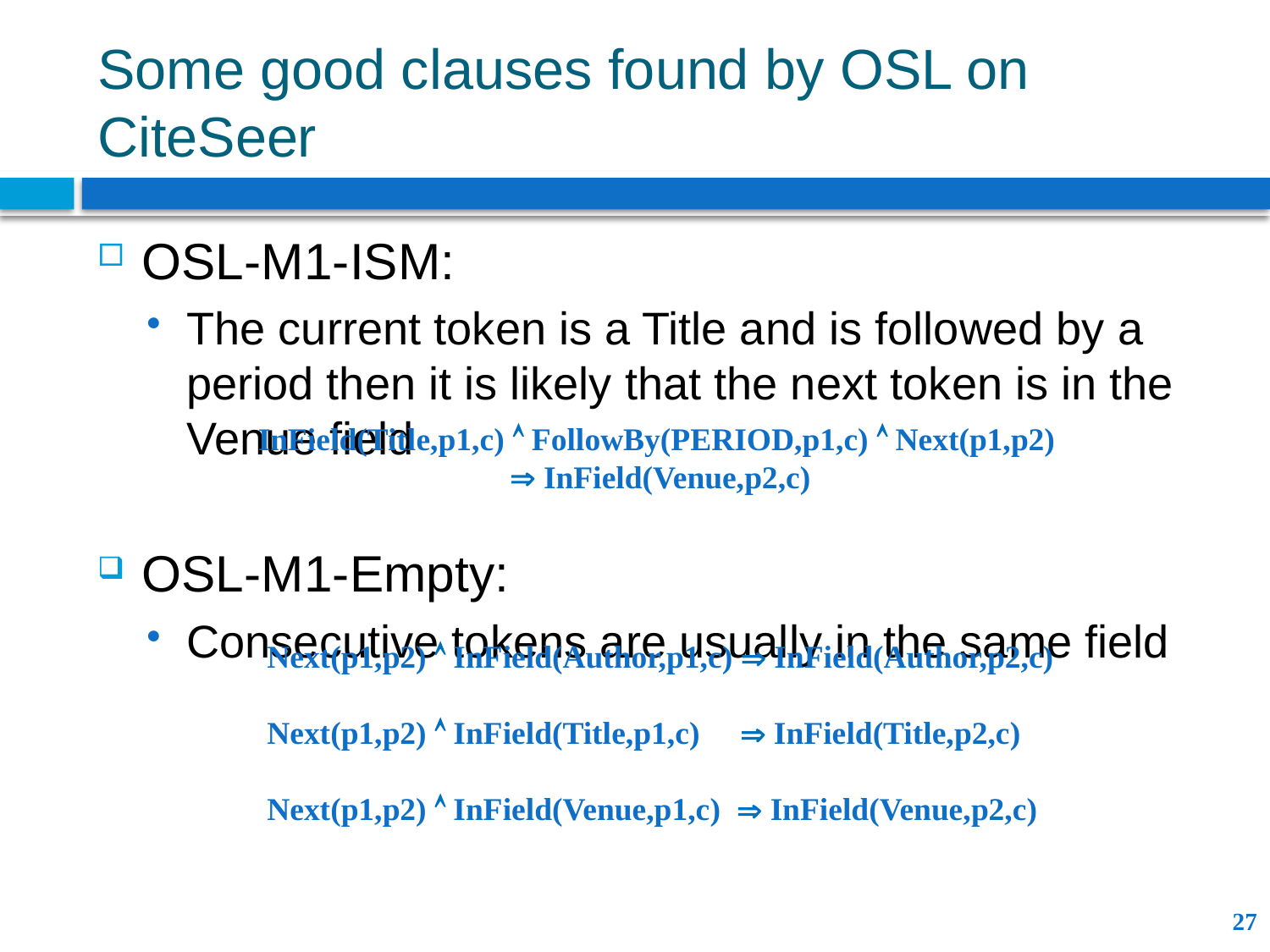

# Some good clauses found by OSL on CiteSeer
OSL-M1-ISM:
The current token is a Title and is followed by a period then it is likely that the next token is in the Venue field

OSL-M1-Empty:
Consecutive tokens are usually in the same field
InField(Title,p1,c) ∧ FollowBy(PERIOD,p1,c) ∧ Next(p1,p2)
⇒ InField(Venue,p2,c)
Next(p1,p2) ∧ InField(Author,p1,c) ⇒ InField(Author,p2,c)

Next(p1,p2) ∧ InField(Title,p1,c)     ⇒ InField(Title,p2,c)

Next(p1,p2) ∧ InField(Venue,p1,c)  ⇒ InField(Venue,p2,c)
27